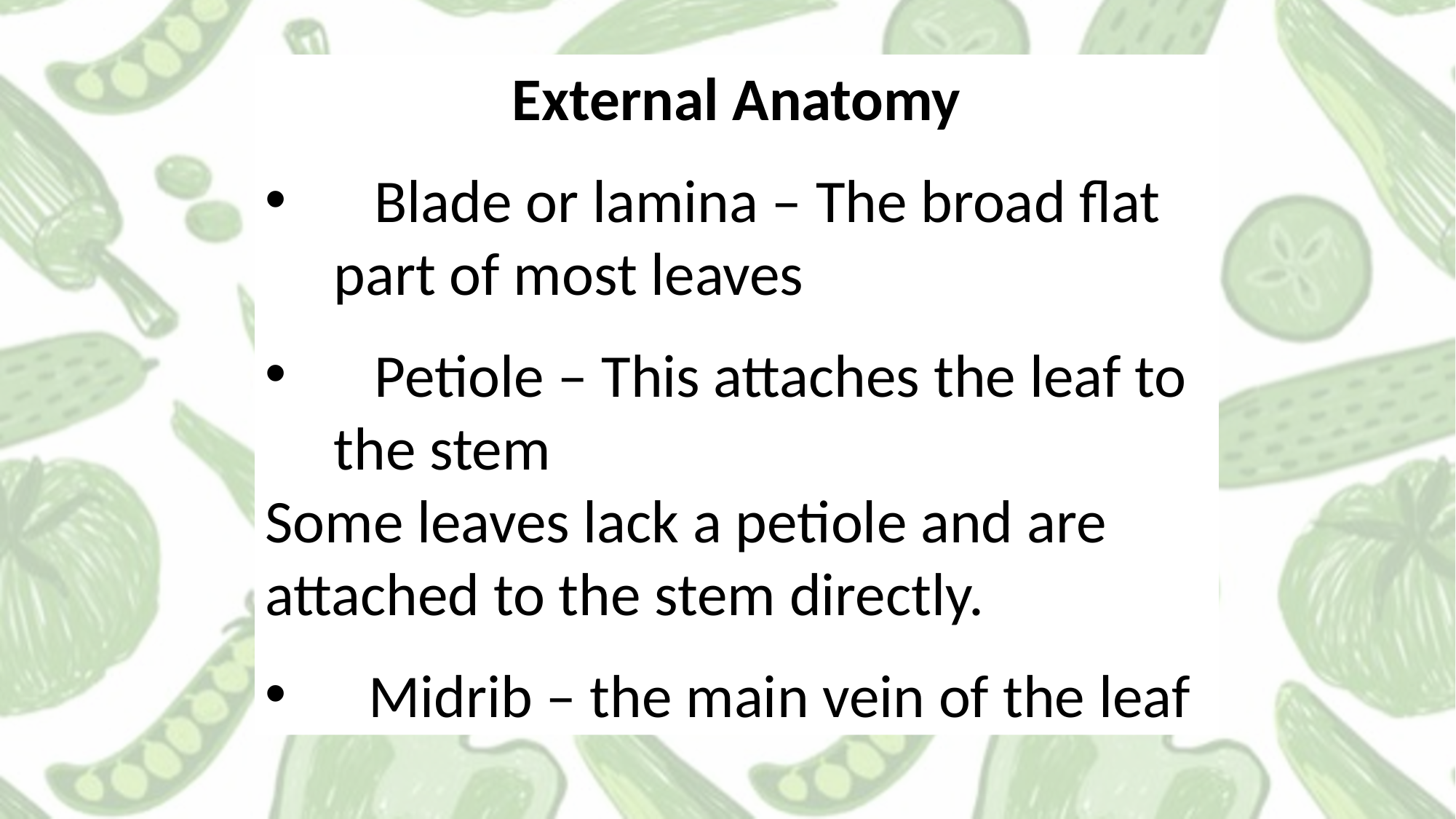

External Anatomy

	Blade or lamina – The broad flat
     part of most leaves

	Petiole – This attaches the leaf to
     the stem
Some leaves lack a petiole and are attached to the stem directly.

      Midrib – the main vein of the leaf